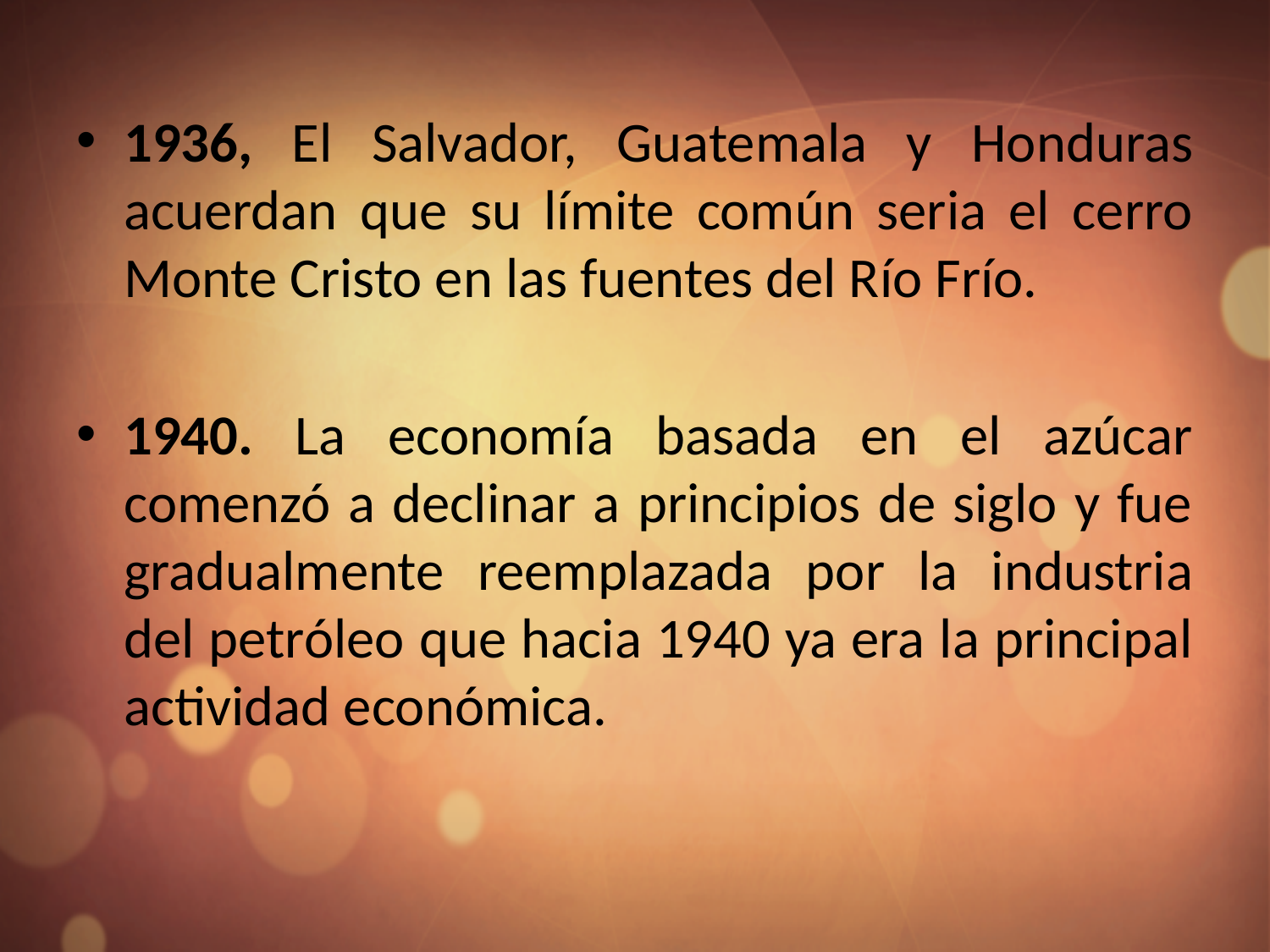

1936, El Salvador, Guatemala y Honduras acuerdan que su límite común seria el cerro Monte Cristo en las fuentes del Río Frío.

1940. La economía basada en el azúcar comenzó a declinar a principios de siglo y fue gradualmente reemplazada por la industria del petróleo que hacia 1940 ya era la principal actividad económica.